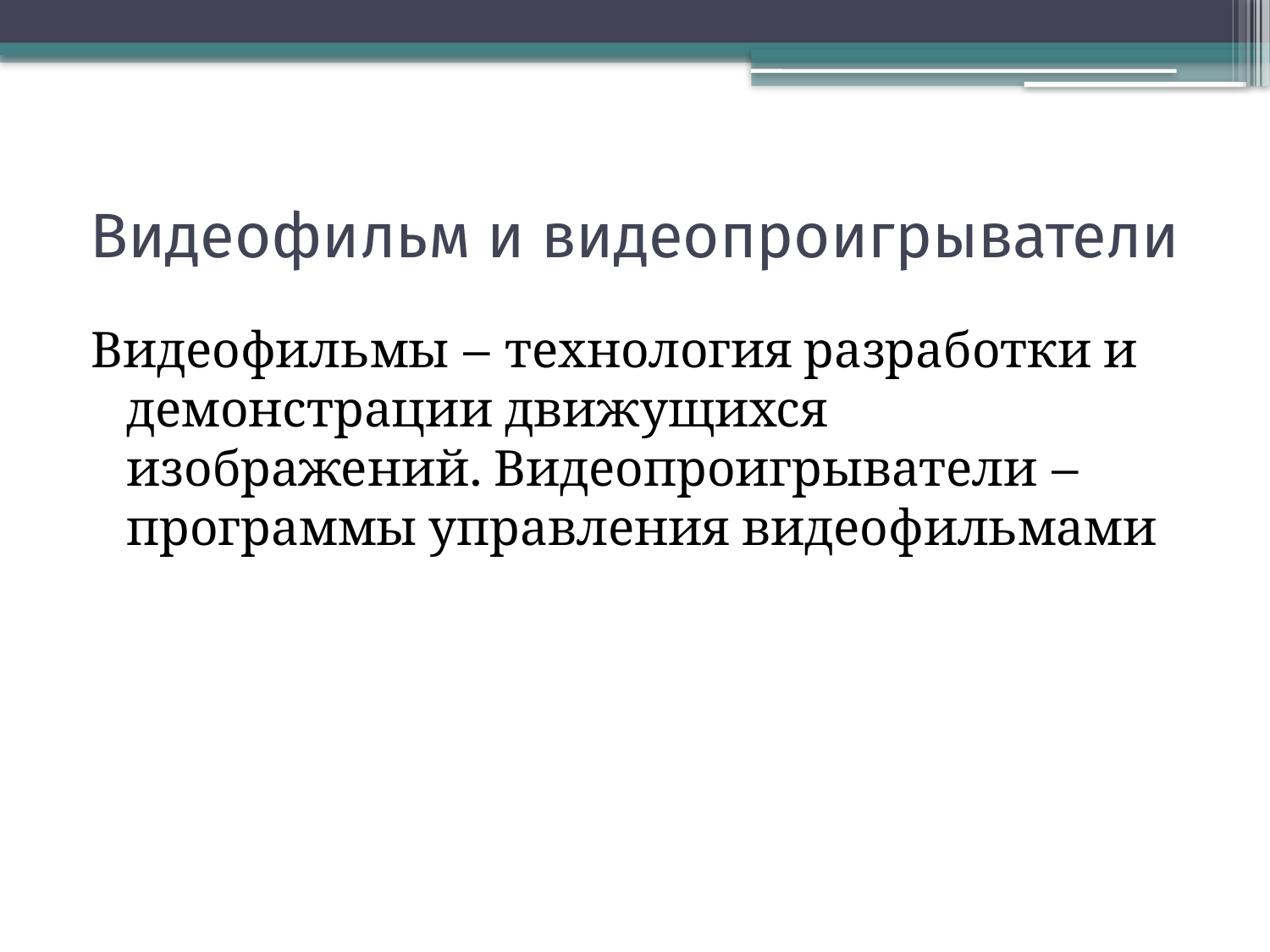

# Видеофильм и видеопроигрыватели
Видеофильмы – технология разработки и демонстрации движущихся изображений. Видеопроигрыватели – программы управления видеофильмами